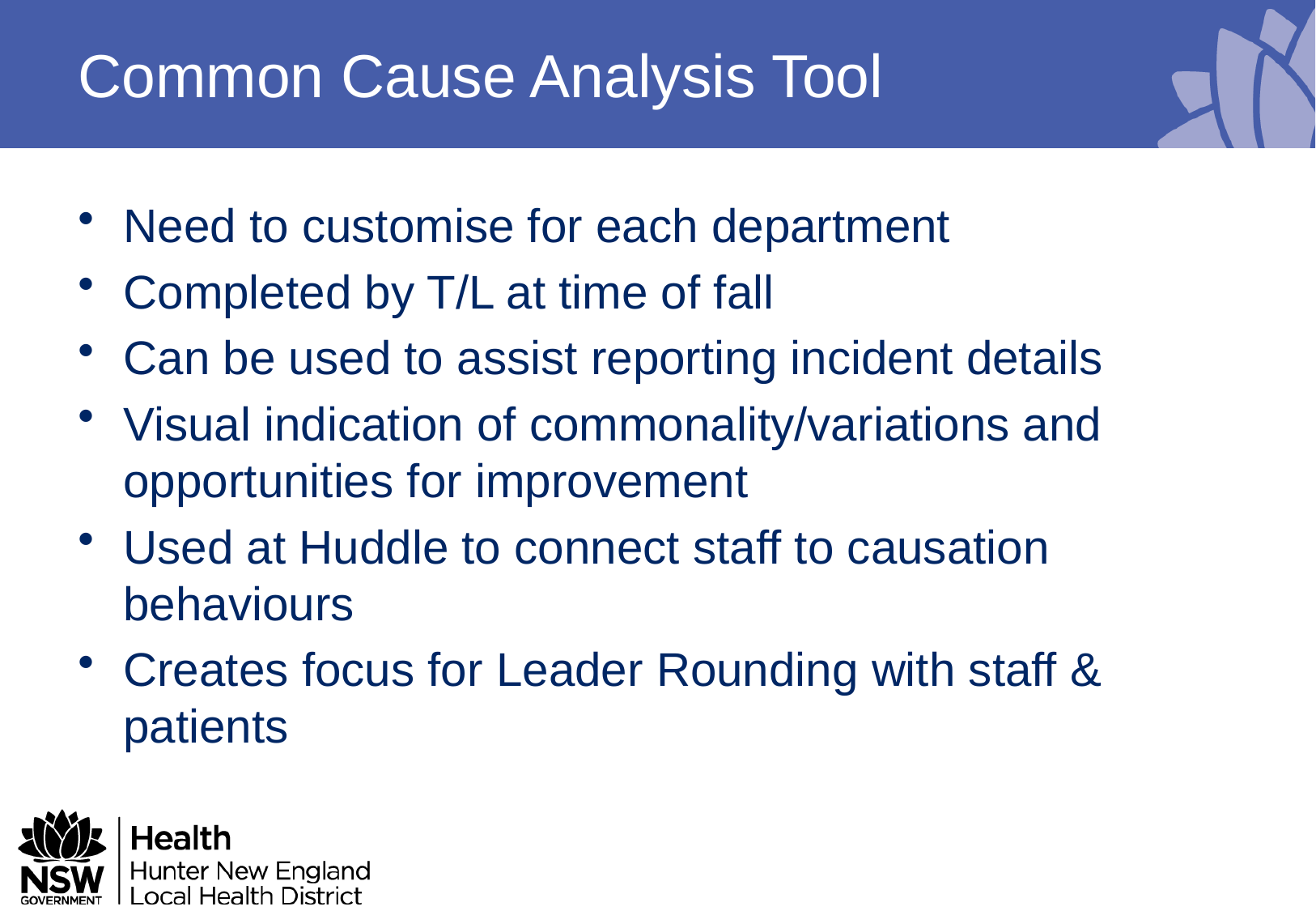

# Common Cause Analysis Tool
Need to customise for each department
Completed by T/L at time of fall
Can be used to assist reporting incident details
Visual indication of commonality/variations and opportunities for improvement
Used at Huddle to connect staff to causation behaviours
Creates focus for Leader Rounding with staff & patients